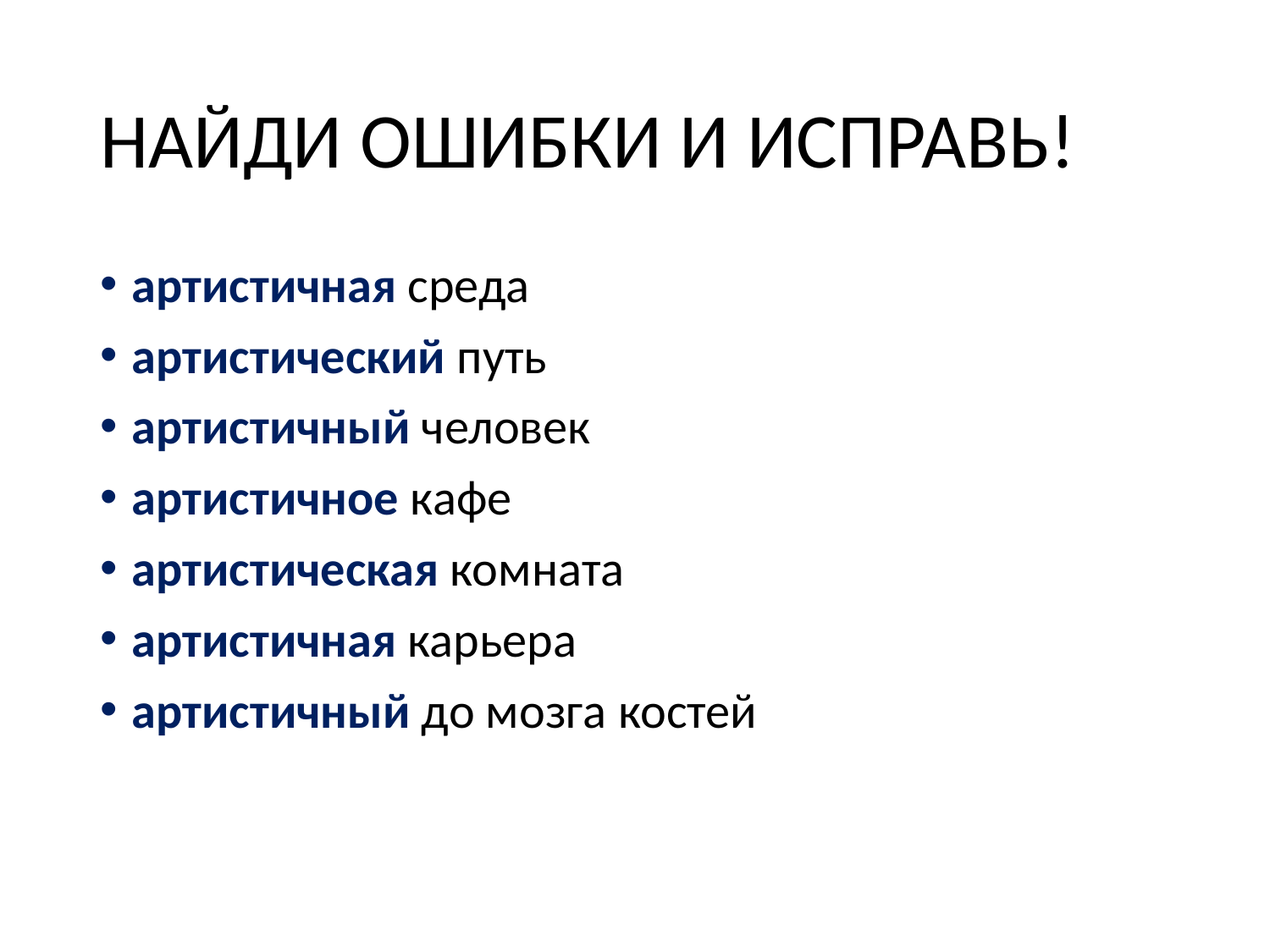

# НАЙДИ ОШИБКИ И ИСПРАВЬ!
артистичная среда
артистический путь
артистичный человек
артистичное кафе
артистическая комната
артистичная карьера
артистичный до мозга костей